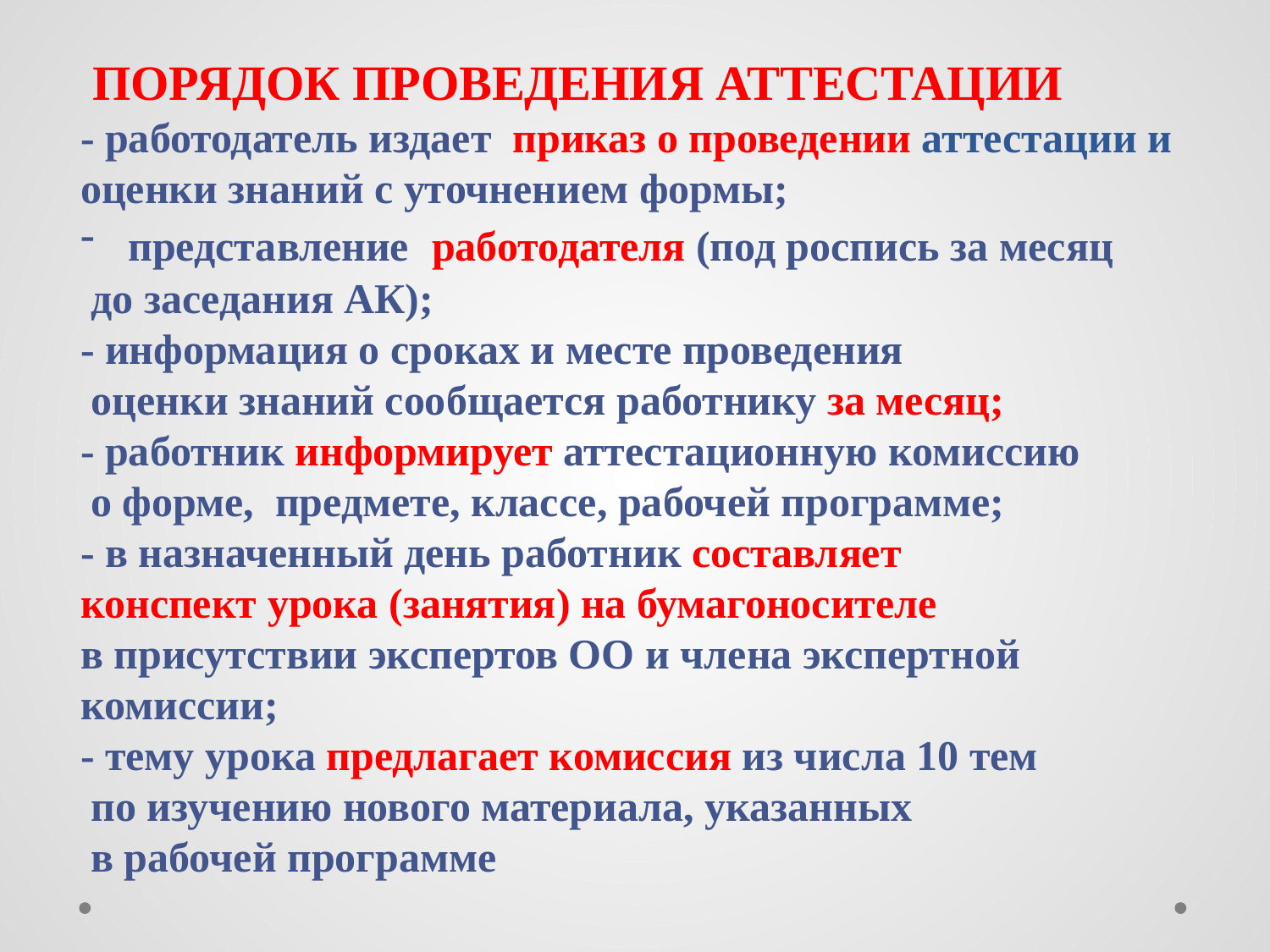

ПОРЯДОК ПРОВЕДЕНИЯ АТТЕСТАЦИИ
- работодатель издает  приказ о проведении аттестации и
оценки знаний с уточнением формы;
представление  работодателя (под роспись за месяц
 до заседания АК);
- информация о сроках и месте проведения
 оценки знаний сообщается работнику за месяц;
- работник информирует аттестационную комиссию
 о форме,  предмете, классе, рабочей программе;
- в назначенный день работник составляет
конспект урока (занятия) на бумагоносителе
в присутствии экспертов ОО и члена экспертной
комиссии;
- тему урока предлагает комиссия из числа 10 тем
 по изучению нового материала, указанных
 в рабочей программе